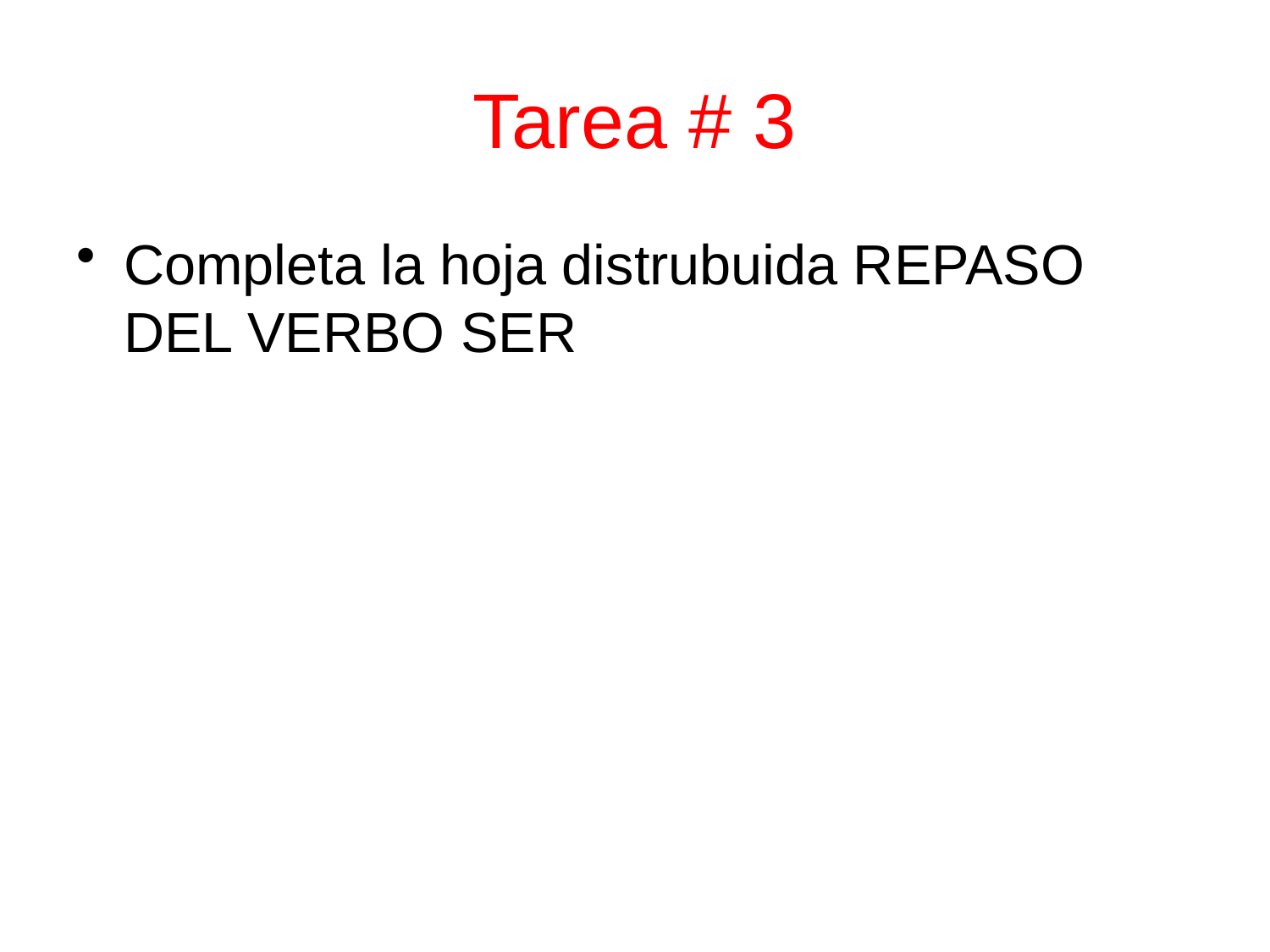

# Tarea # 3
Completa la hoja distrubuida REPASO DEL VERBO SER